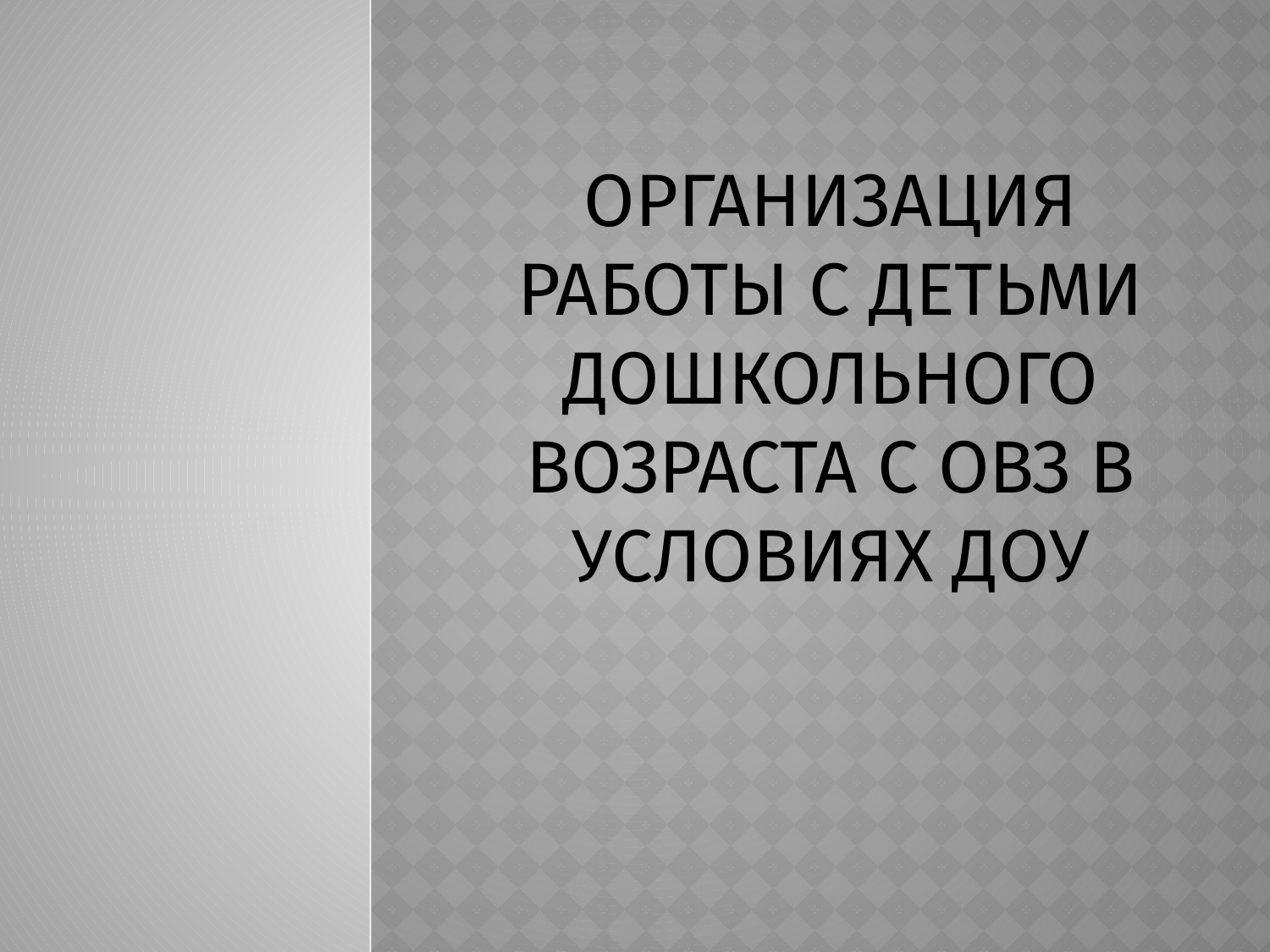

# Организация работы с детьми дошкольного возраста с ОВЗ в условиях ДОУ